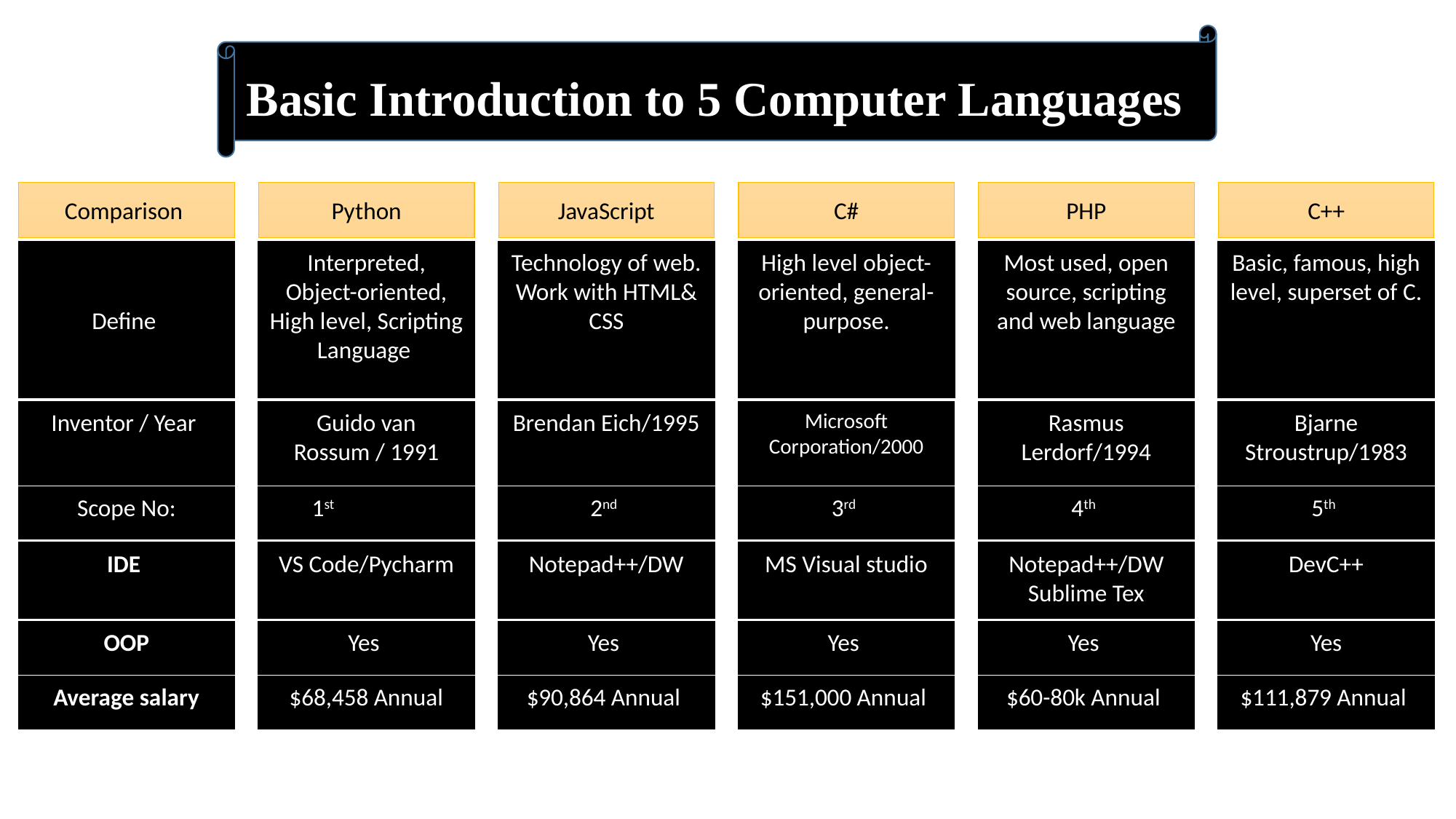

Basic Introduction to 5 Computer Languages

Comparison
Python
JavaScript
C#
PHP
C++
Define
Interpreted, Object-oriented, High level, Scripting Language

Technology of web. Work with HTML& CSS
High level object-oriented, general-purpose.

Most used, open source, scripting and web language
Basic, famous, high level, superset of C.

Inventor / Year

Guido van Rossum / 1991

Brendan Eich/1995
Microsoft Corporation/2000

Rasmus Lerdorf/1994
Bjarne Stroustrup/1983

Scope No:
1st

2nd
3rd

4th
5th

IDE
VS Code/Pycharm

Notepad++/DW

MS Visual studio

Notepad++/DW
Sublime Tex

DevC++

OOP
Yes
Yes

Yes

Yes

Yes

Average salary

$68,458 Annual

$90,864 Annual

$151,000 Annual

$60-80k Annual

$111,879 Annual